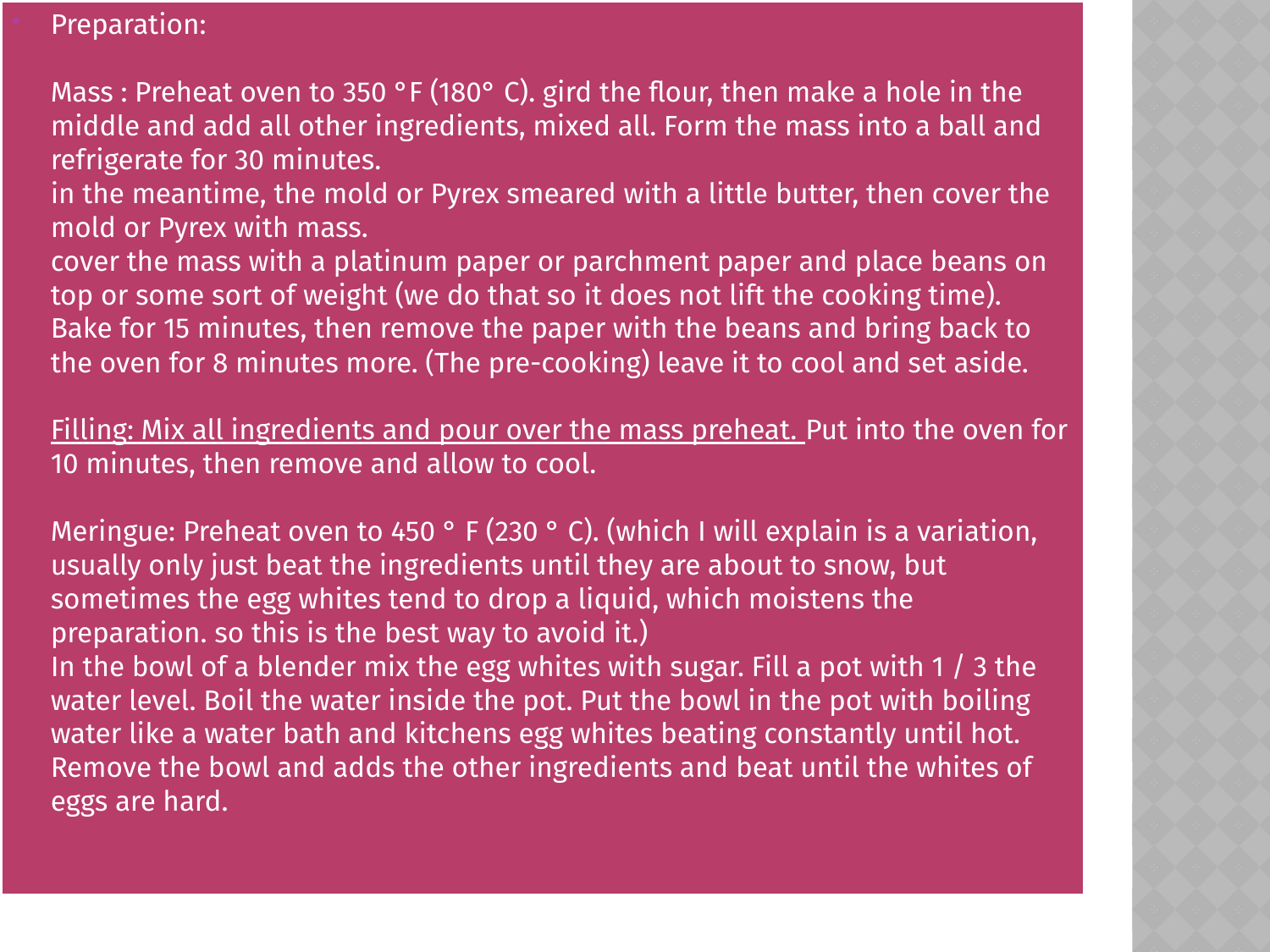

Preparation:
Mass : Preheat oven to 350 °F (180° C). gird the flour, then make a hole in the middle and add all other ingredients, mixed all. Form the mass into a ball and refrigerate for 30 minutes.
in the meantime, the mold or Pyrex smeared with a little butter, then cover the mold or Pyrex with mass.
cover the mass with a platinum paper or parchment paper and place beans on top or some sort of weight (we do that so it does not lift the cooking time). Bake for 15 minutes, then remove the paper with the beans and bring back to the oven for 8 minutes more. (The pre-cooking) leave it to cool and set aside.
Filling: Mix all ingredients and pour over the mass preheat. Put into the oven for 10 minutes, then remove and allow to cool.
Meringue: Preheat oven to 450 ° F (230 ° C). (which I will explain is a variation, usually only just beat the ingredients until they are about to snow, but sometimes the egg whites tend to drop a liquid, which moistens the preparation. so this is the best way to avoid it.)
In the bowl of a blender mix the egg whites with sugar. Fill a pot with 1 / 3 the water level. Boil the water inside the pot. Put the bowl in the pot with boiling water like a water bath and kitchens egg whites beating constantly until hot. Remove the bowl and adds the other ingredients and beat until the whites of eggs are hard.